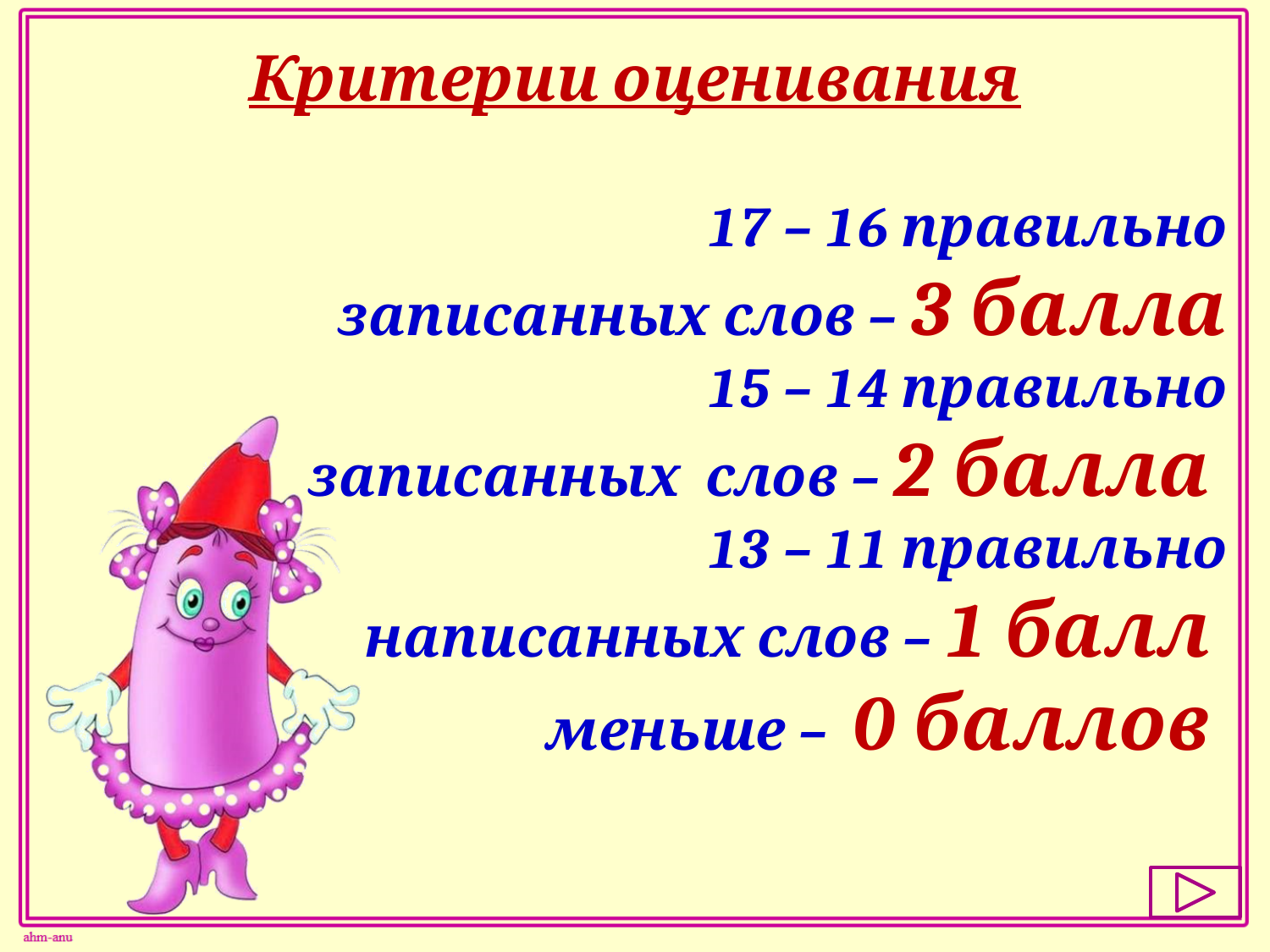

Критерии оценивания

17 – 16 правильно записанных слов – 3 балла
15 – 14 правильно записанных  слов – 2 балла
13 – 11 правильно написанных слов – 1 балл
меньше –  0 баллов